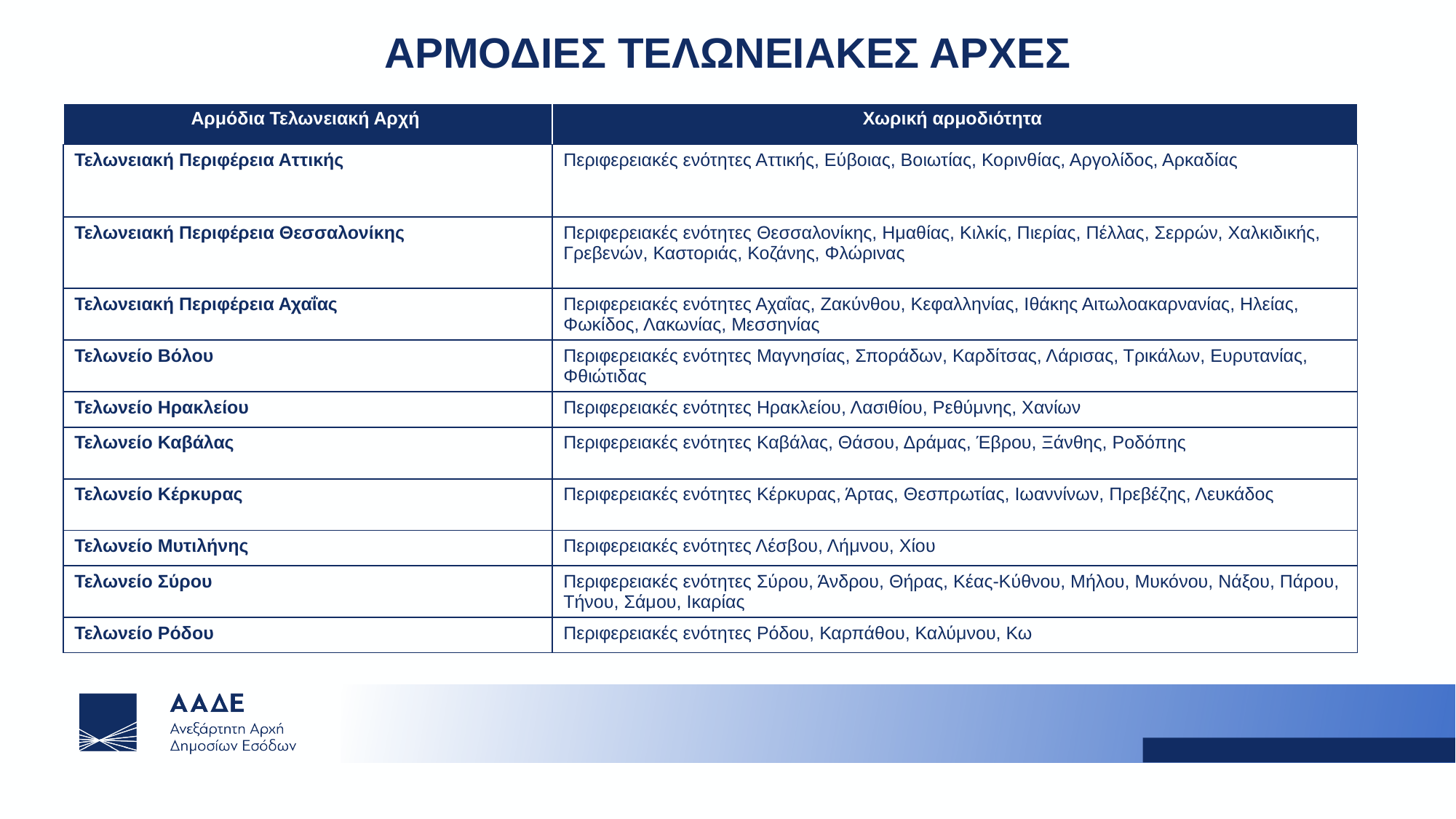

# ΑΡΜΟΔΙΕΣ ΤΕΛΩΝΕΙΑΚΕΣ ΑΡΧΕΣ
| Αρμόδια Τελωνειακή Αρχή | Χωρική αρμοδιότητα |
| --- | --- |
| Τελωνειακή Περιφέρεια Αττικής | Περιφερειακές ενότητες Αττικής, Εύβοιας, Βοιωτίας, Κορινθίας, Αργολίδος, Αρκαδίας |
| Τελωνειακή Περιφέρεια Θεσσαλονίκης | Περιφερειακές ενότητες Θεσσαλονίκης, Ημαθίας, Κιλκίς, Πιερίας, Πέλλας, Σερρών, Χαλκιδικής, Γρεβενών, Καστοριάς, Κοζάνης, Φλώρινας |
| Τελωνειακή Περιφέρεια Αχαΐας | Περιφερειακές ενότητες Αχαΐας, Ζακύνθου, Κεφαλληνίας, Ιθάκης Αιτωλοακαρνανίας, Ηλείας, Φωκίδος, Λακωνίας, Μεσσηνίας |
| Τελωνείο Βόλου | Περιφερειακές ενότητες Μαγνησίας, Σποράδων, Καρδίτσας, Λάρισας, Τρικάλων, Ευρυτανίας, Φθιώτιδας |
| Τελωνείο Ηρακλείου | Περιφερειακές ενότητες Ηρακλείου, Λασιθίου, Ρεθύμνης, Χανίων |
| Τελωνείο Καβάλας | Περιφερειακές ενότητες Καβάλας, Θάσου, Δράμας, Έβρου, Ξάνθης, Ροδόπης |
| Τελωνείο Κέρκυρας | Περιφερειακές ενότητες Κέρκυρας, Άρτας, Θεσπρωτίας, Ιωαννίνων, Πρεβέζης, Λευκάδος |
| Τελωνείο Μυτιλήνης | Περιφερειακές ενότητες Λέσβου, Λήμνου, Χίου |
| Τελωνείο Σύρου | Περιφερειακές ενότητες Σύρου, Άνδρου, Θήρας, Κέας-Κύθνου, Μήλου, Μυκόνου, Νάξου, Πάρου, Τήνου, Σάμου, Ικαρίας |
| Τελωνείο Ρόδου | Περιφερειακές ενότητες Ρόδου, Καρπάθου, Καλύμνου, Κω |